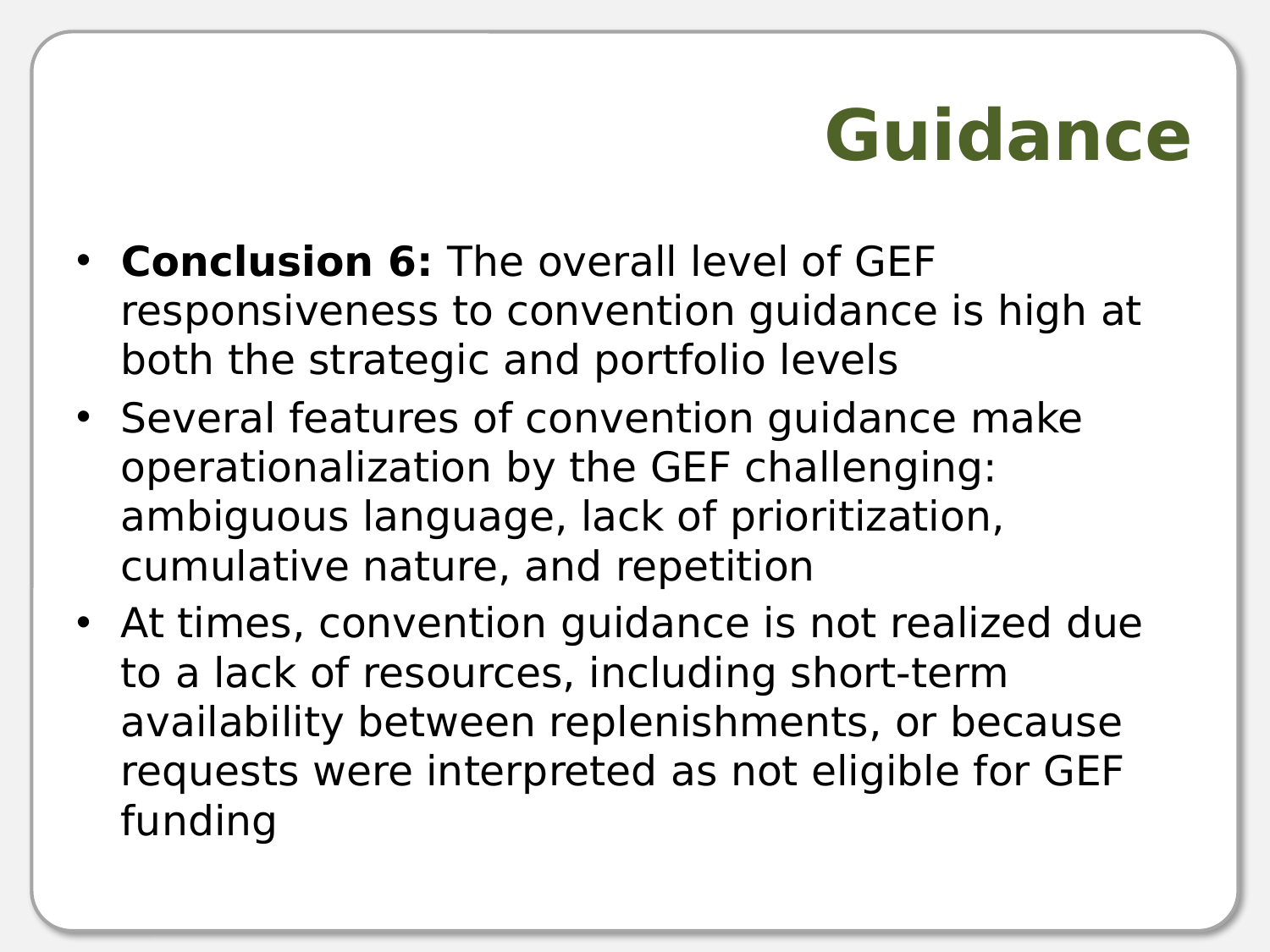

# Guidance
Conclusion 6: The overall level of GEF responsiveness to convention guidance is high at both the strategic and portfolio levels
Several features of convention guidance make operationalization by the GEF challenging: ambiguous language, lack of prioritization, cumulative nature, and repetition
At times, convention guidance is not realized due to a lack of resources, including short-term availability between replenishments, or because requests were interpreted as not eligible for GEF funding